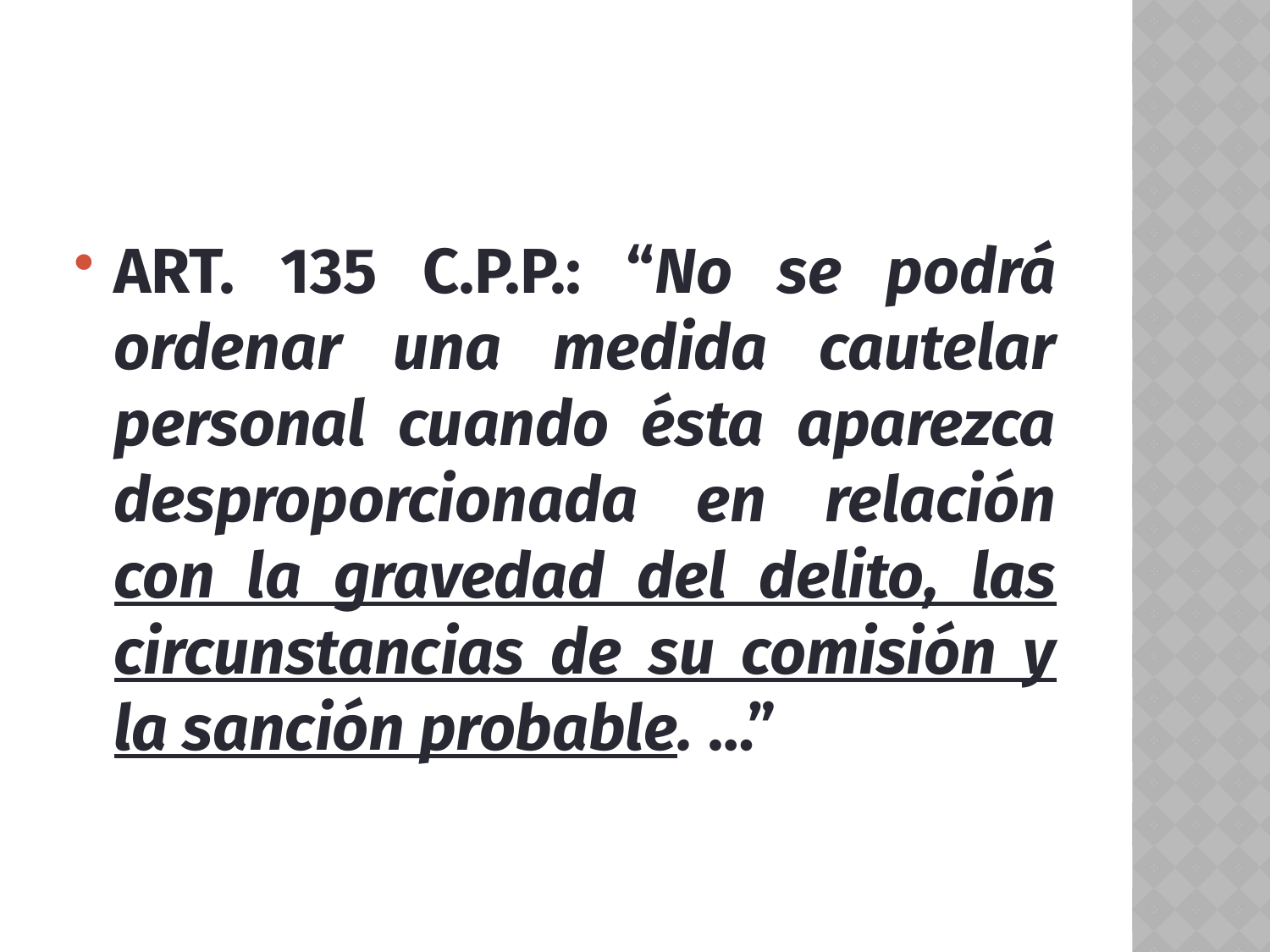

#
ART. 135 C.P.P.: “No se podrá ordenar una medida cautelar personal cuando ésta aparezca desproporcionada en relación con la gravedad del delito, las circunstancias de su comisión y la sanción probable. …”